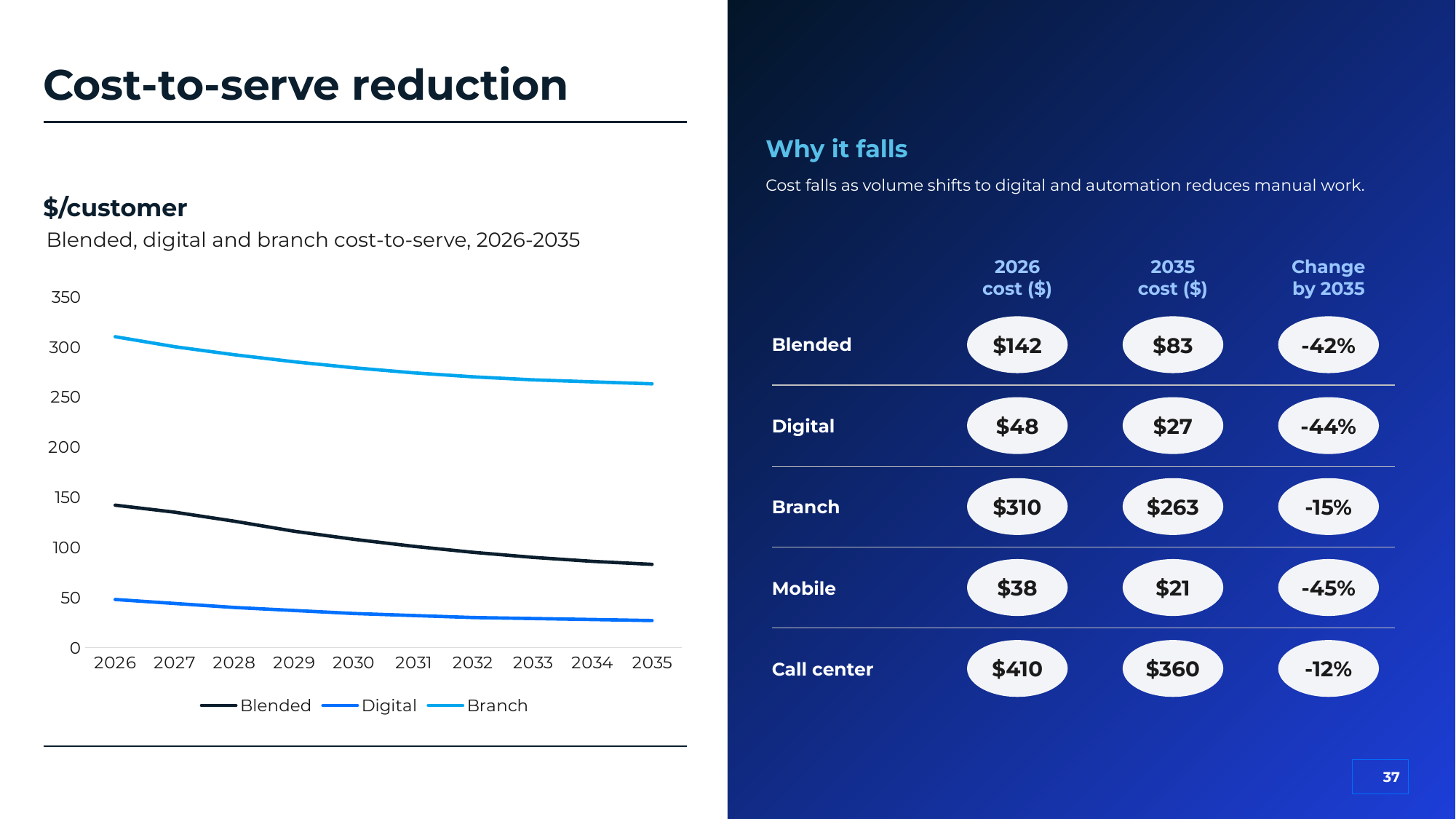

# Cost-to-serve reduction
Why it falls
Cost falls as volume shifts to digital and automation reduces manual work.
$/customer
Blended, digital and branch cost-to-serve, 2026-2035
2026
cost ($)
2035
cost ($)
Change
by 2035

### Chart

| Category | Blended | Digital | Branch |
|---|---|---|---|
| 2026 | 142.0 | 48.0 | 310.0 |
| 2027 | 135.0 | 44.0 | 300.0 |
| 2028 | 126.0 | 40.0 | 292.0 |
| 2029 | 116.0 | 37.0 | 285.0 |
| 2030 | 108.0 | 34.0 | 279.0 |
| 2031 | 101.0 | 32.0 | 274.0 |
| 2032 | 95.0 | 30.0 | 270.0 |
| 2033 | 90.0 | 29.0 | 267.0 |
| 2034 | 86.0 | 28.0 | 265.0 |
| 2035 | 83.0 | 27.0 | 263.0 |
Blended
$142
$83
-42%
Digital
$48
$27
-44%
Branch
$310
$263
-15%
Mobile
$38
$21
-45%
Call center
$410
$360
-12%
37